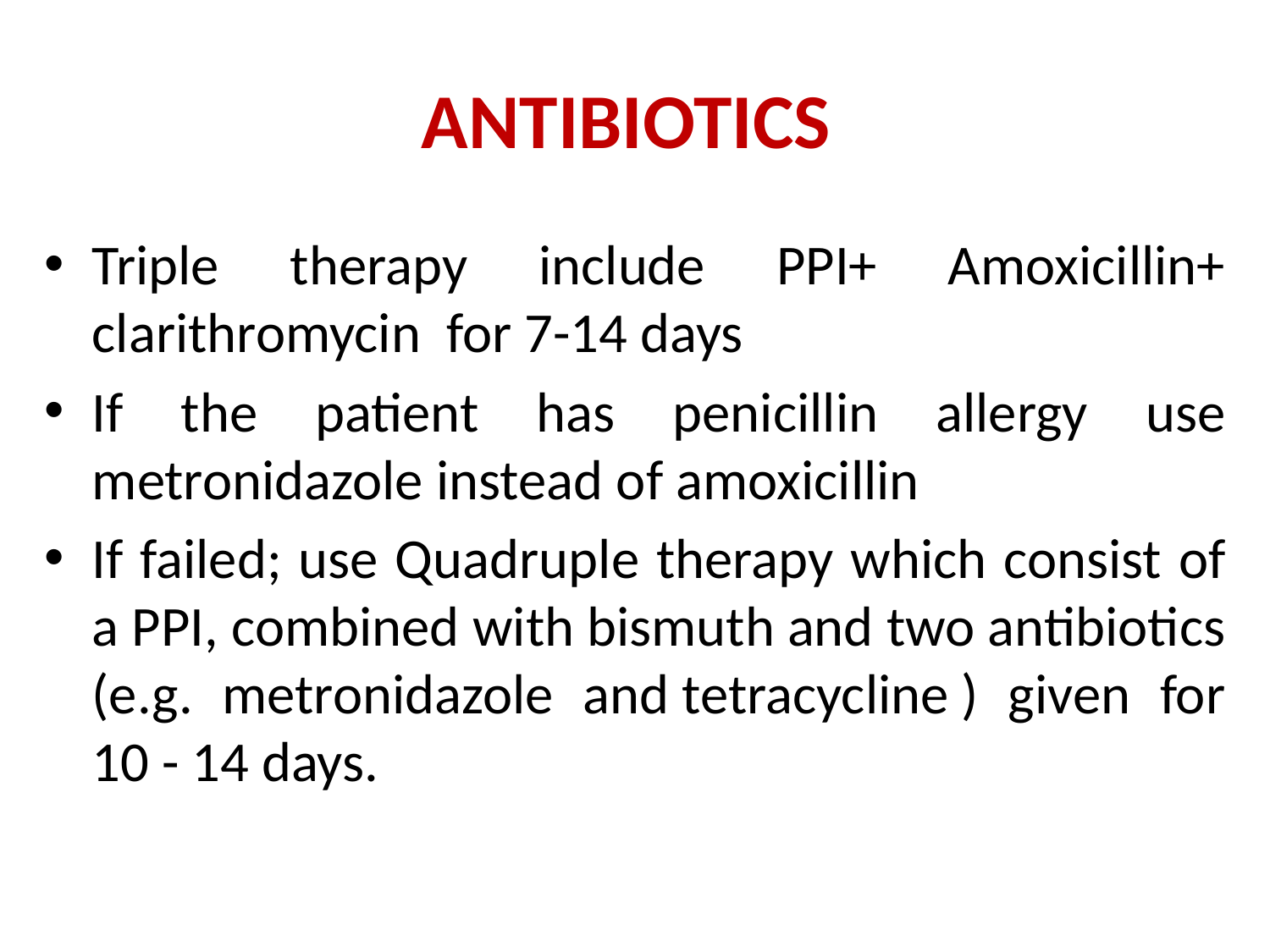

# ANTIBIOTICS
Triple therapy include PPI+ Amoxicillin+ clarithromycin  for 7-14 days
If the patient has penicillin allergy use metronidazole instead of amoxicillin
If failed; use Quadruple therapy which consist of a PPI, combined with bismuth and two antibiotics (e.g. metronidazole and tetracycline ) given for 10 - 14 days.